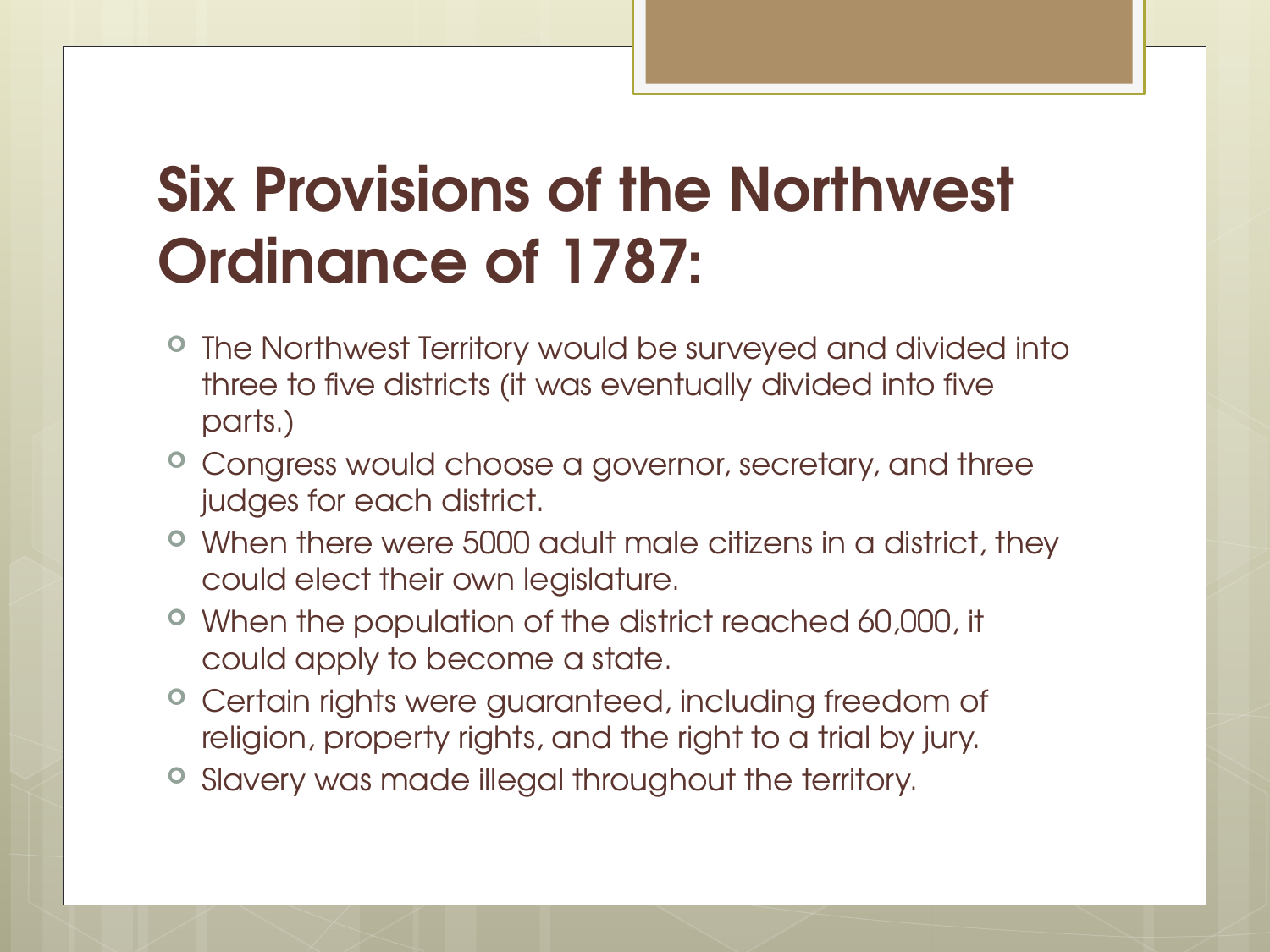

# Six Provisions of the Northwest Ordinance of 1787:
The Northwest Territory would be surveyed and divided into three to five districts (it was eventually divided into five parts.)
Congress would choose a governor, secretary, and three judges for each district.
When there were 5000 adult male citizens in a district, they could elect their own legislature.
When the population of the district reached 60,000, it could apply to become a state.
Certain rights were guaranteed, including freedom of religion, property rights, and the right to a trial by jury.
Slavery was made illegal throughout the territory.